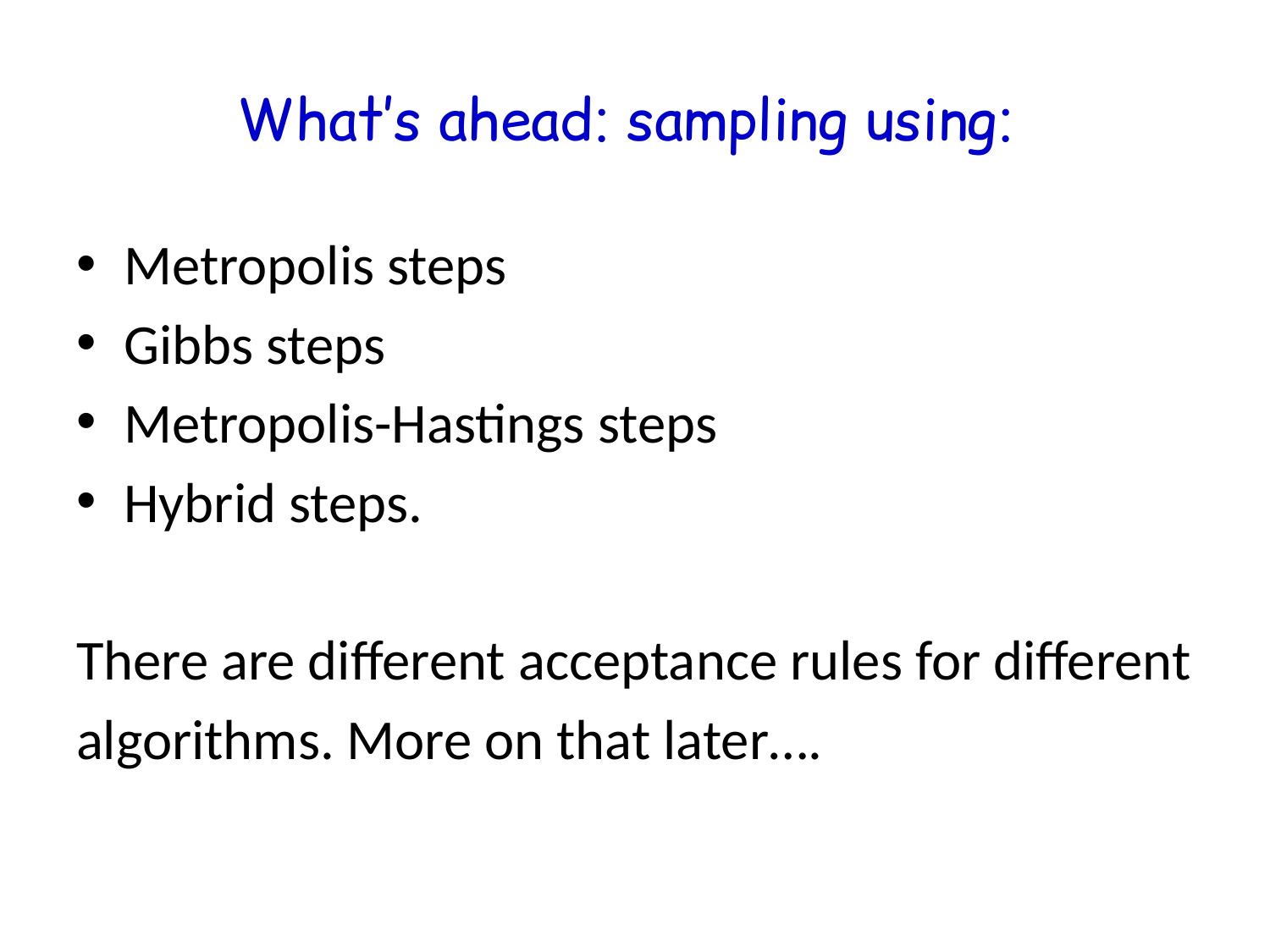

# What’s ahead: sampling using:
Metropolis steps
Gibbs steps
Metropolis-Hastings steps
Hybrid steps.

There are different acceptance rules for different
algorithms. More on that later….